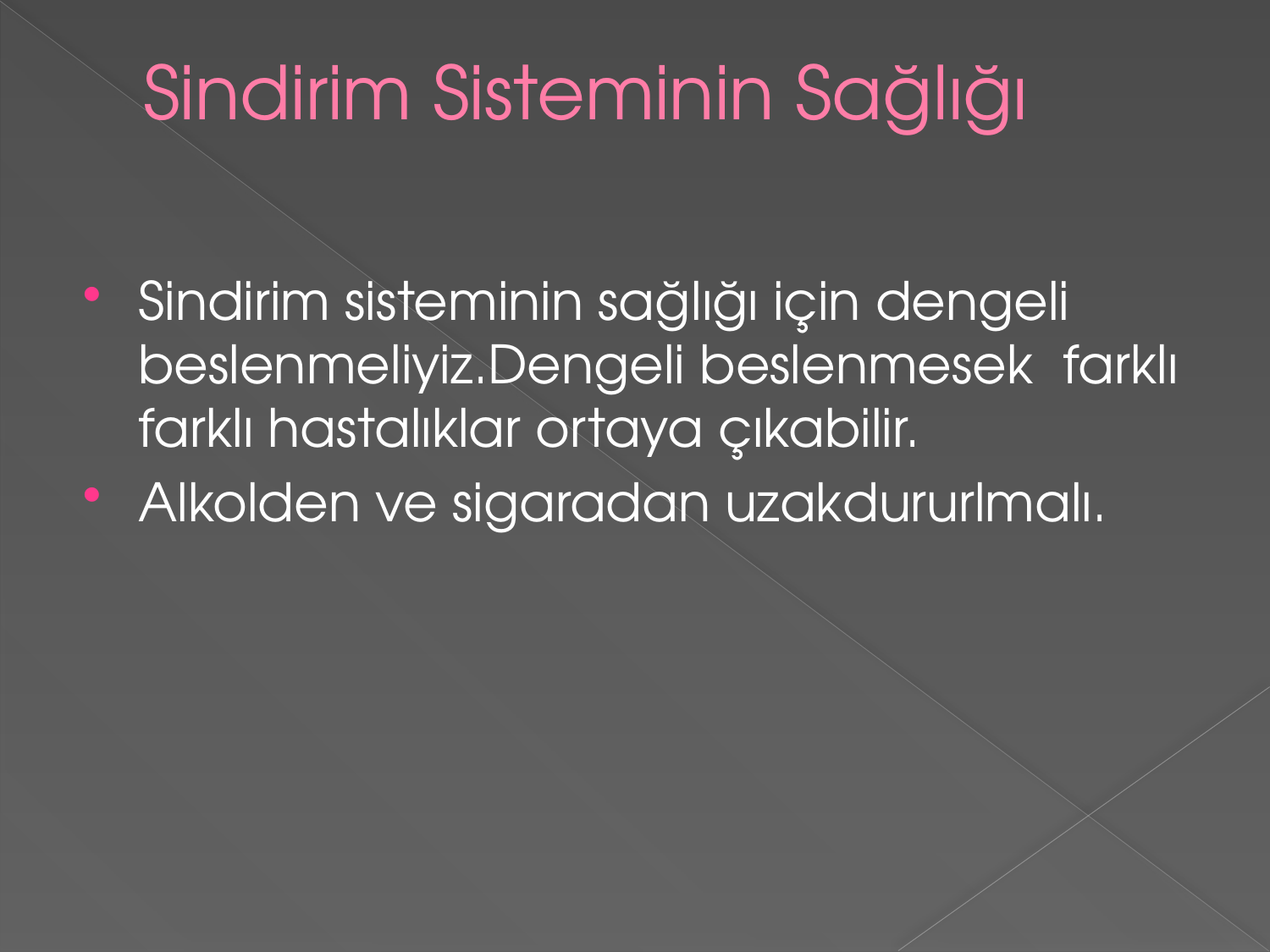

# Sindirim Sisteminin Sağlığı
Sindirim sisteminin sağlığı için dengeli beslenmeliyiz.Dengeli beslenmesek  farklı farklı hastalıklar ortaya çıkabilir.
Alkolden ve sigaradan uzakdururlmalı.